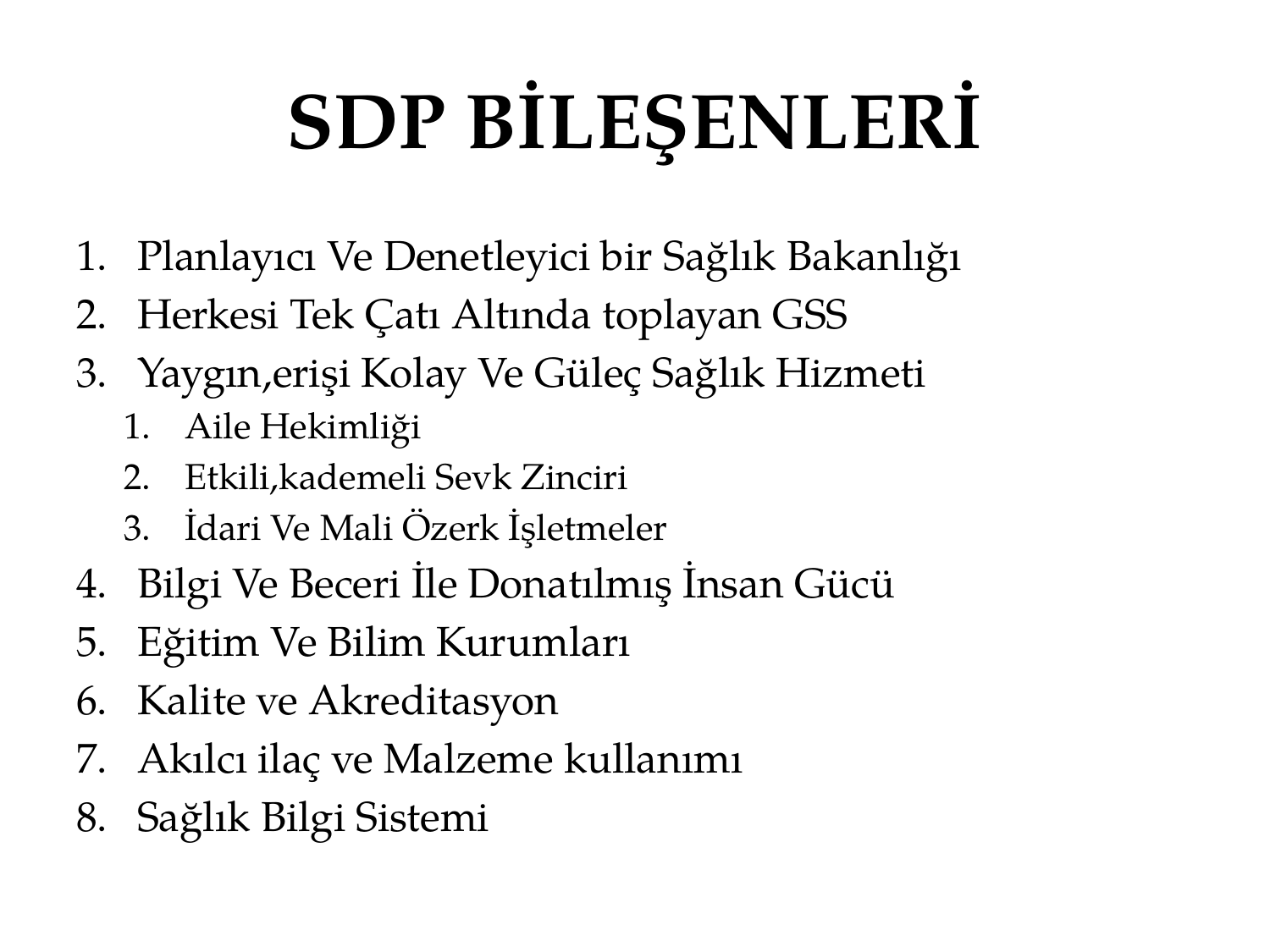

# SDP BİLEŞENLERİ
Planlayıcı Ve Denetleyici bir Sağlık Bakanlığı
Herkesi Tek Çatı Altında toplayan GSS
Yaygın,erişi Kolay Ve Güleç Sağlık Hizmeti
Aile Hekimliği
Etkili,kademeli Sevk Zinciri
İdari Ve Mali Özerk İşletmeler
Bilgi Ve Beceri İle Donatılmış İnsan Gücü
Eğitim Ve Bilim Kurumları
Kalite ve Akreditasyon
Akılcı ilaç ve Malzeme kullanımı
Sağlık Bilgi Sistemi